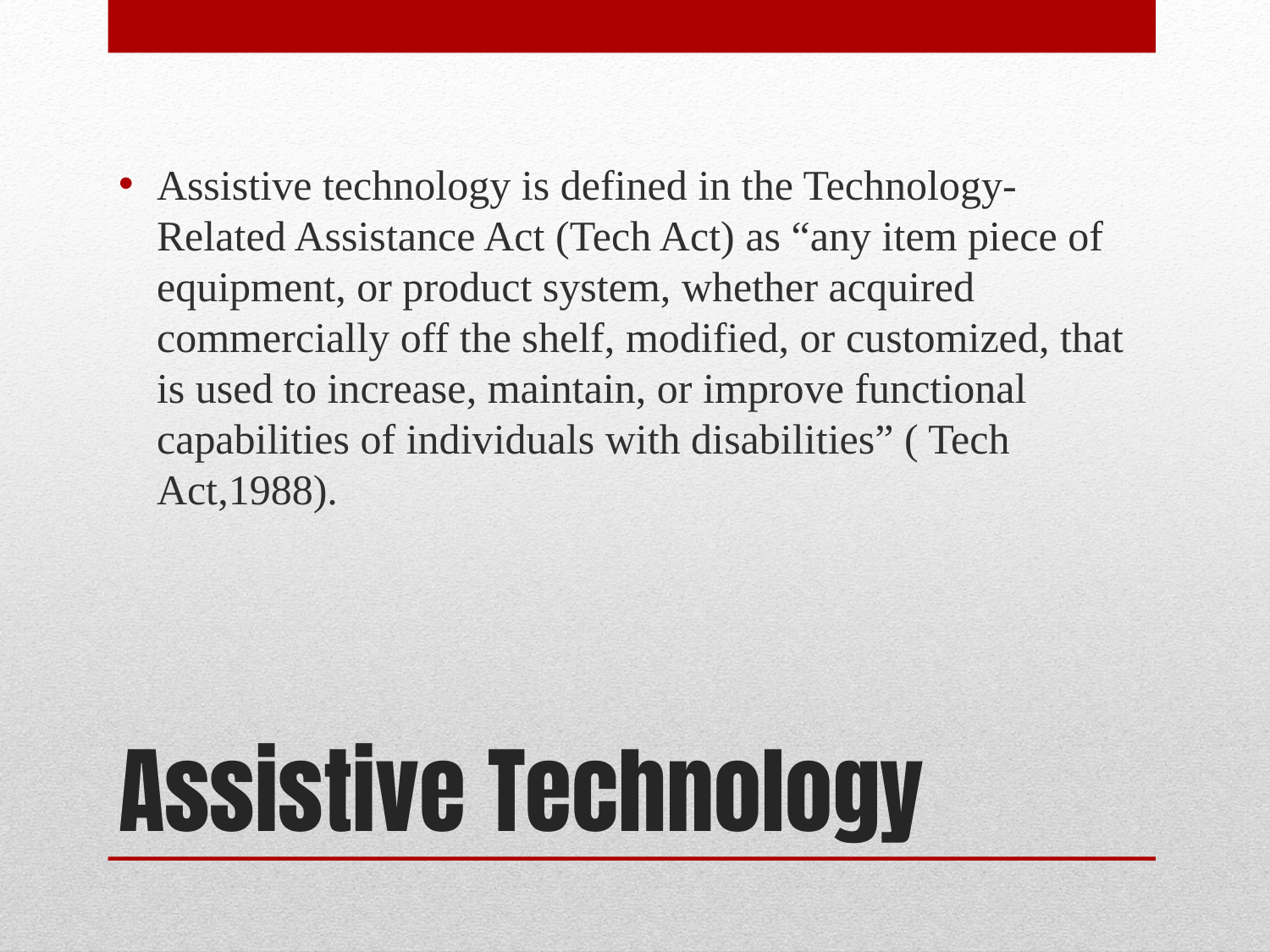

Assistive technology is defined in the Technology-Related Assistance Act (Tech Act) as “any item piece of equipment, or product system, whether acquired commercially off the shelf, modified, or customized, that is used to increase, maintain, or improve functional capabilities of individuals with disabilities” ( Tech Act,1988).

# Assistive Technology